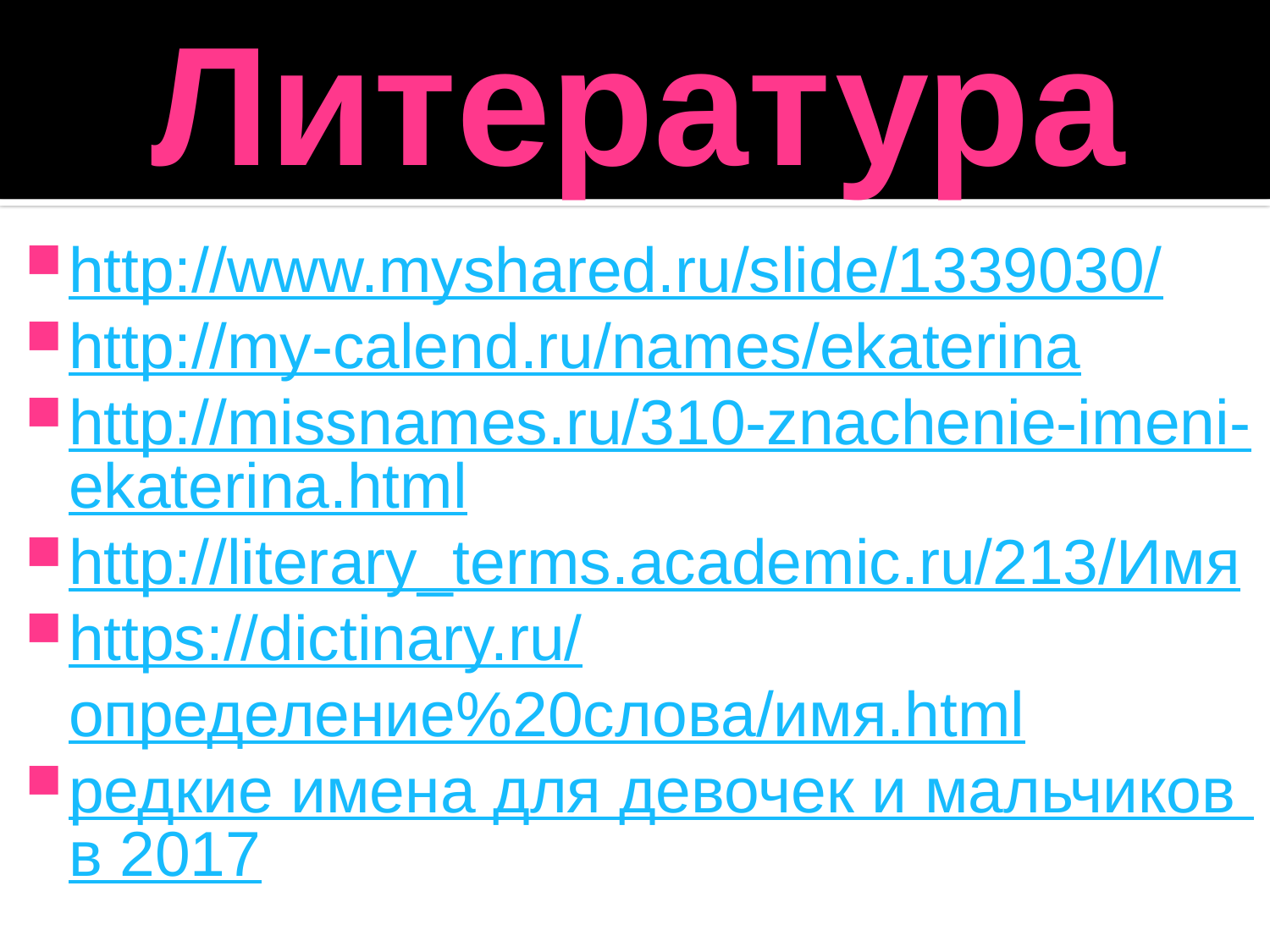

# Литература
http://www.myshared.ru/slide/1339030/
http://my-calend.ru/names/ekaterina
http://missnames.ru/310-znachenie-imeni-ekaterina.html
http://literary_terms.academic.ru/213/Имя
https://dictinary.ru/определение%20слова/имя.html
редкие имена для девочек и мальчиков в 2017